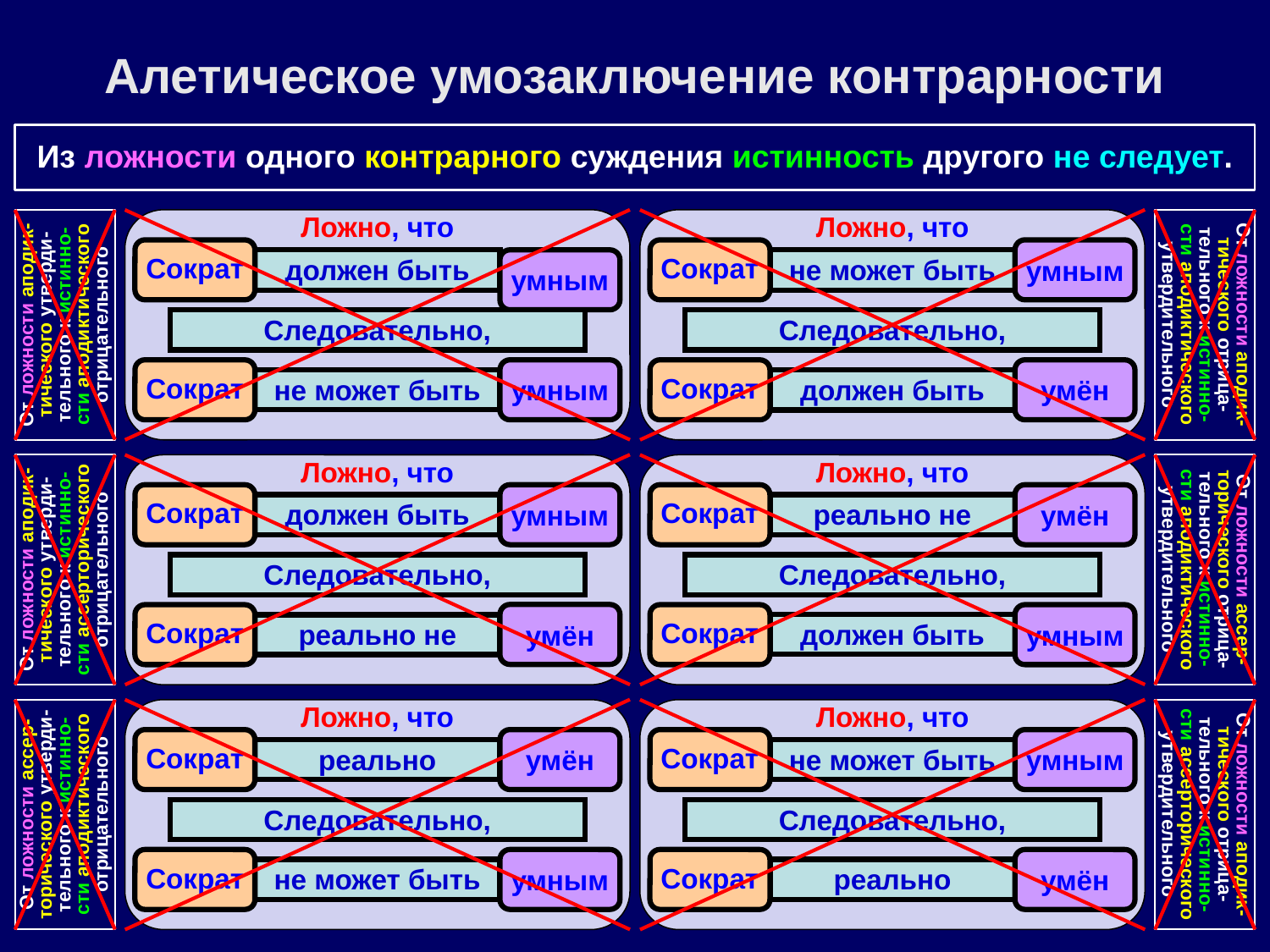

Алетическое умозаключение контрарности
Из ложности одного контрарного суждения истинность другого не следует.
Ложно, что
Ложно, что
Сократ
Сократ
умным
должен быть
умным
не может быть
От ложности аподик-тического утверди-тельного к истинно-сти аподиктического отрицательного
От ложности аподик-тического отрица-тельного к истинно-сти аподиктического утвердительного
Следовательно,
Следовательно,
Сократ
умным
Сократ
умён
не может быть
должен быть
Ложно, что
Ложно, что
Сократ
умным
Сократ
умён
должен быть
реально не
От ложности аподик-тического утверди-тельного к истинно-сти ассерторического отрицательного
От ложности ассер-торического отрица-тельного к истинно-сти аподиктического утвердительного
Следовательно,
Следовательно,
умён
Сократ
умным
Сократ
должен быть
реально не
Ложно, что
Ложно, что
Сократ
умён
Сократ
умным
реально
не может быть
От ложности ассер-торического утверди-тельного к истинно-сти аподиктического отрицательного
От ложности аподик-тического отрица-тельного к истинно-сти ассерторического утвердительного
Следовательно,
Следовательно,
Сократ
умным
Сократ
умён
не может быть
реально